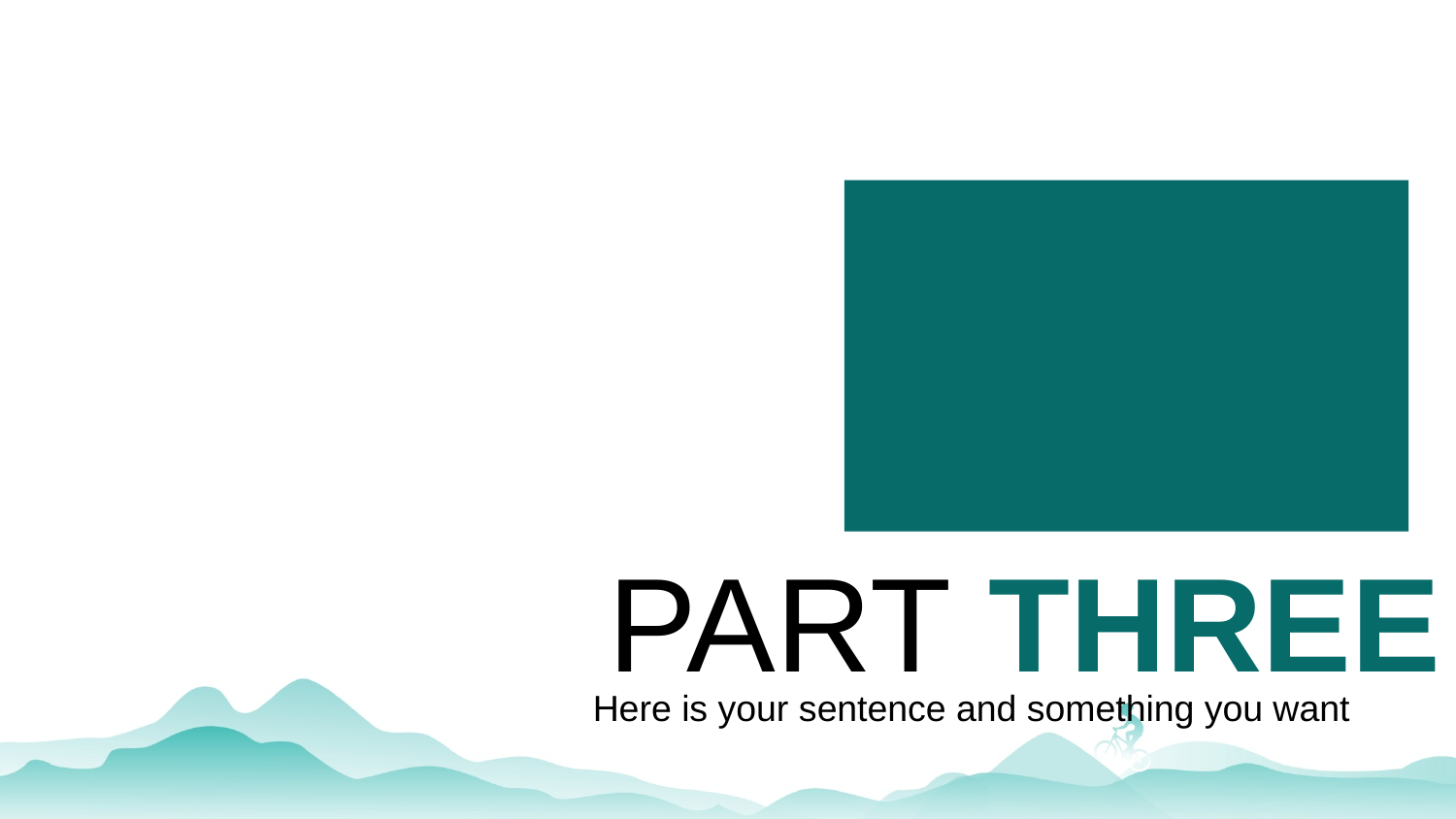

PART THREE
Here is your sentence and something you want